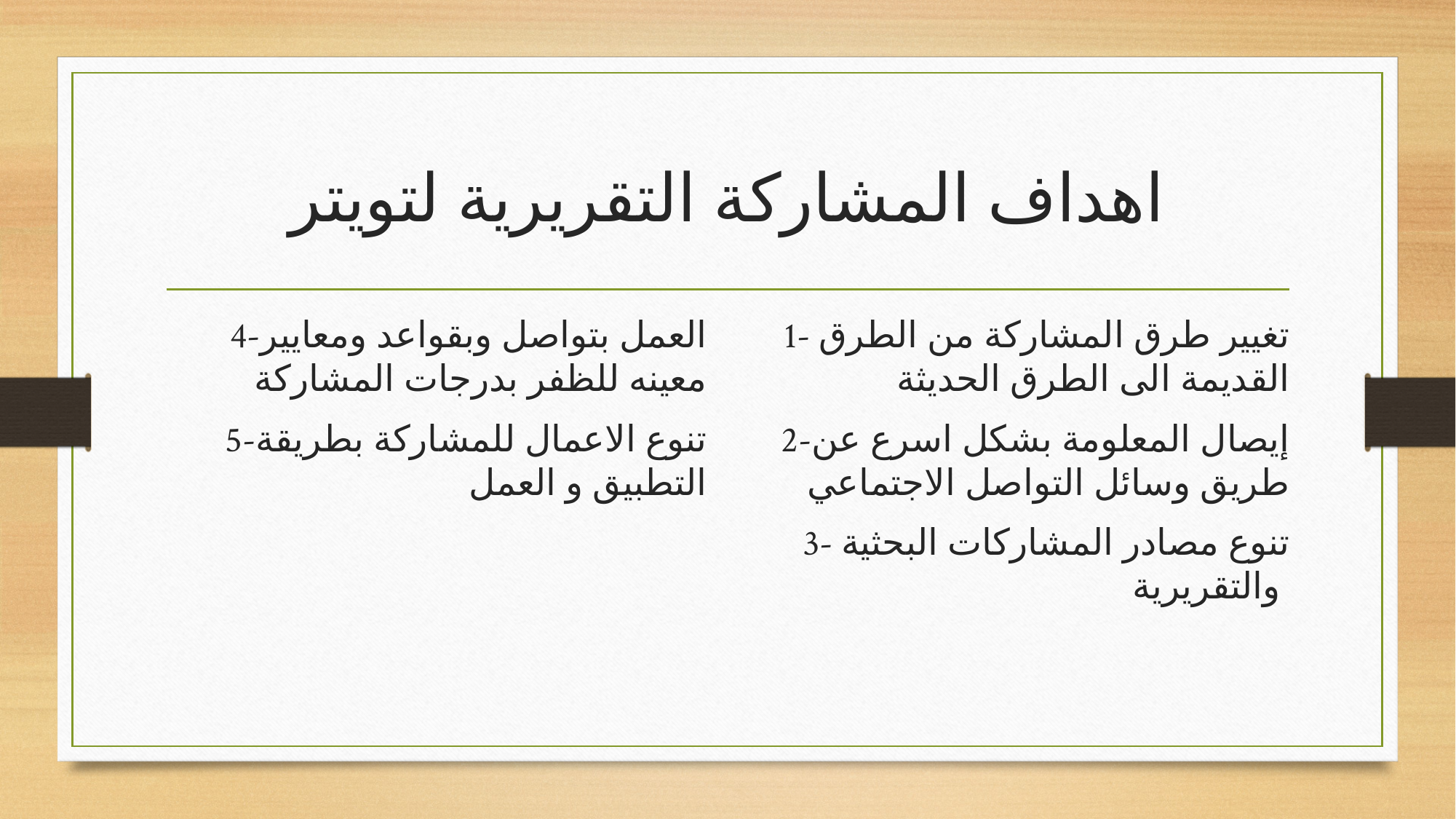

# اهداف المشاركة التقريرية لتويتر
4-العمل بتواصل وبقواعد ومعايير معينه للظفر بدرجات المشاركة
5-تنوع الاعمال للمشاركة بطريقة التطبيق و العمل

1- تغيير طرق المشاركة من الطرق القديمة الى الطرق الحديثة
2-إيصال المعلومة بشكل اسرع عن طريق وسائل التواصل الاجتماعي
3- تنوع مصادر المشاركات البحثية والتقريرية